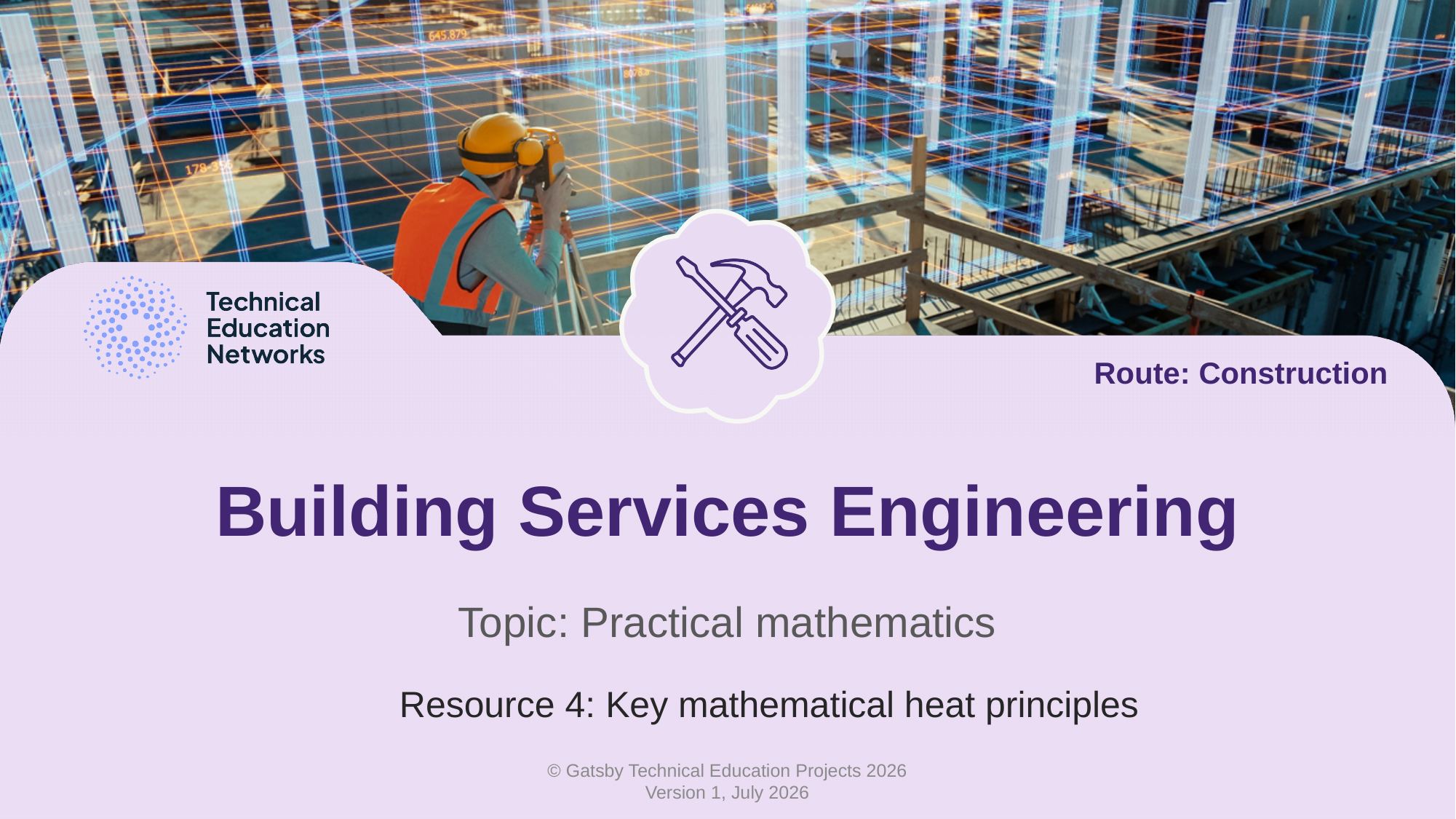

Route: Construction
# Building Services Engineering
Topic: Practical mathematics
Resource 4: Key mathematical heat principles